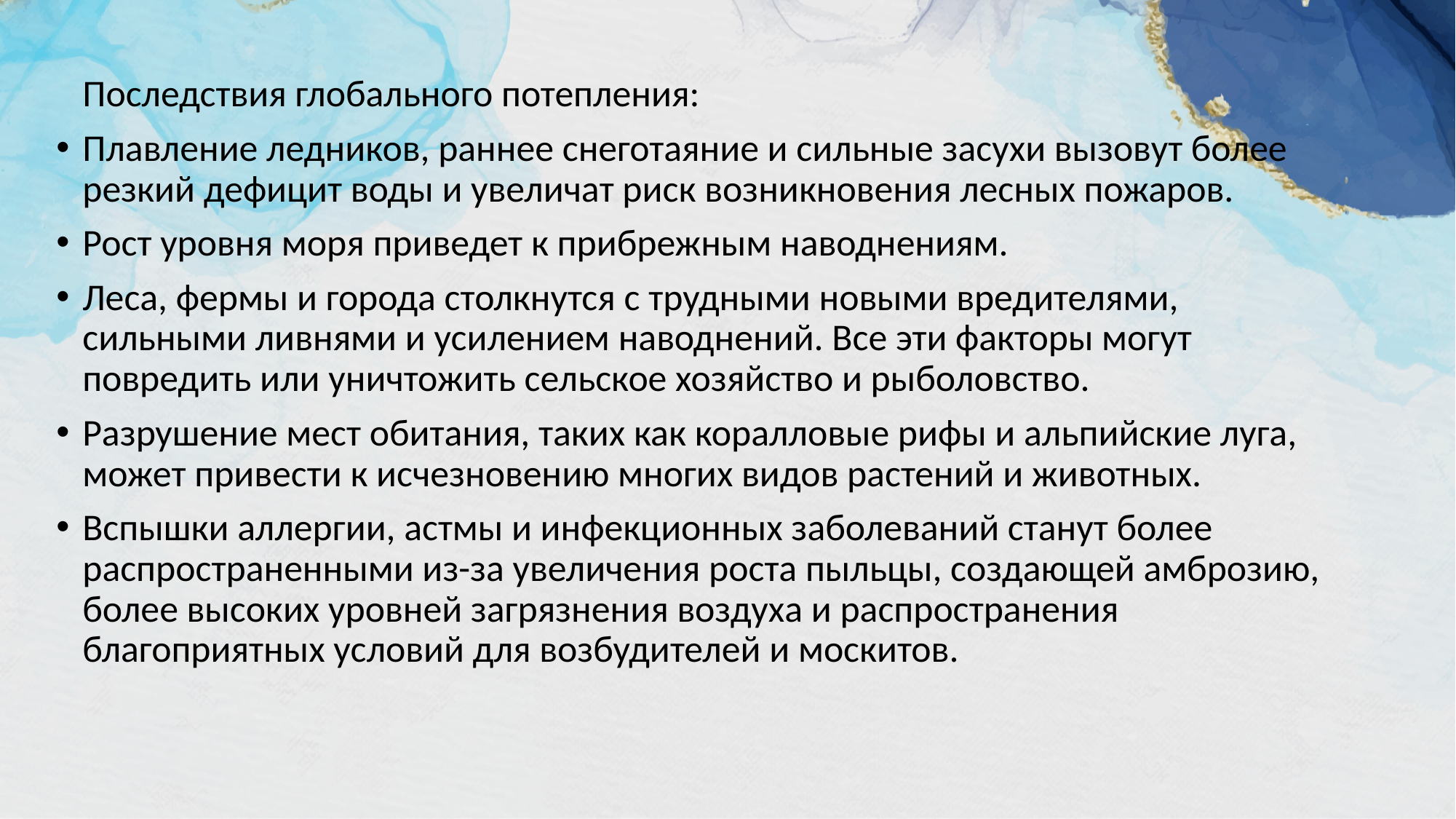

Последствия глобального потепления:
Плавление ледников, раннее снеготаяние и сильные засухи вызовут более резкий дефицит воды и увеличат риск возникновения лесных пожаров.
Рост уровня моря приведет к прибрежным наводнениям.
Леса, фермы и города столкнутся с трудными новыми вредителями, сильными ливнями и усилением наводнений. Все эти факторы могут повредить или уничтожить сельское хозяйство и рыболовство.
Разрушение мест обитания, таких как коралловые рифы и альпийские луга, может привести к исчезновению многих видов растений и животных.
Вспышки аллергии, астмы и инфекционных заболеваний станут более распространенными из-за увеличения роста пыльцы, создающей амброзию, более высоких уровней загрязнения воздуха и распространения благоприятных условий для возбудителей и москитов.